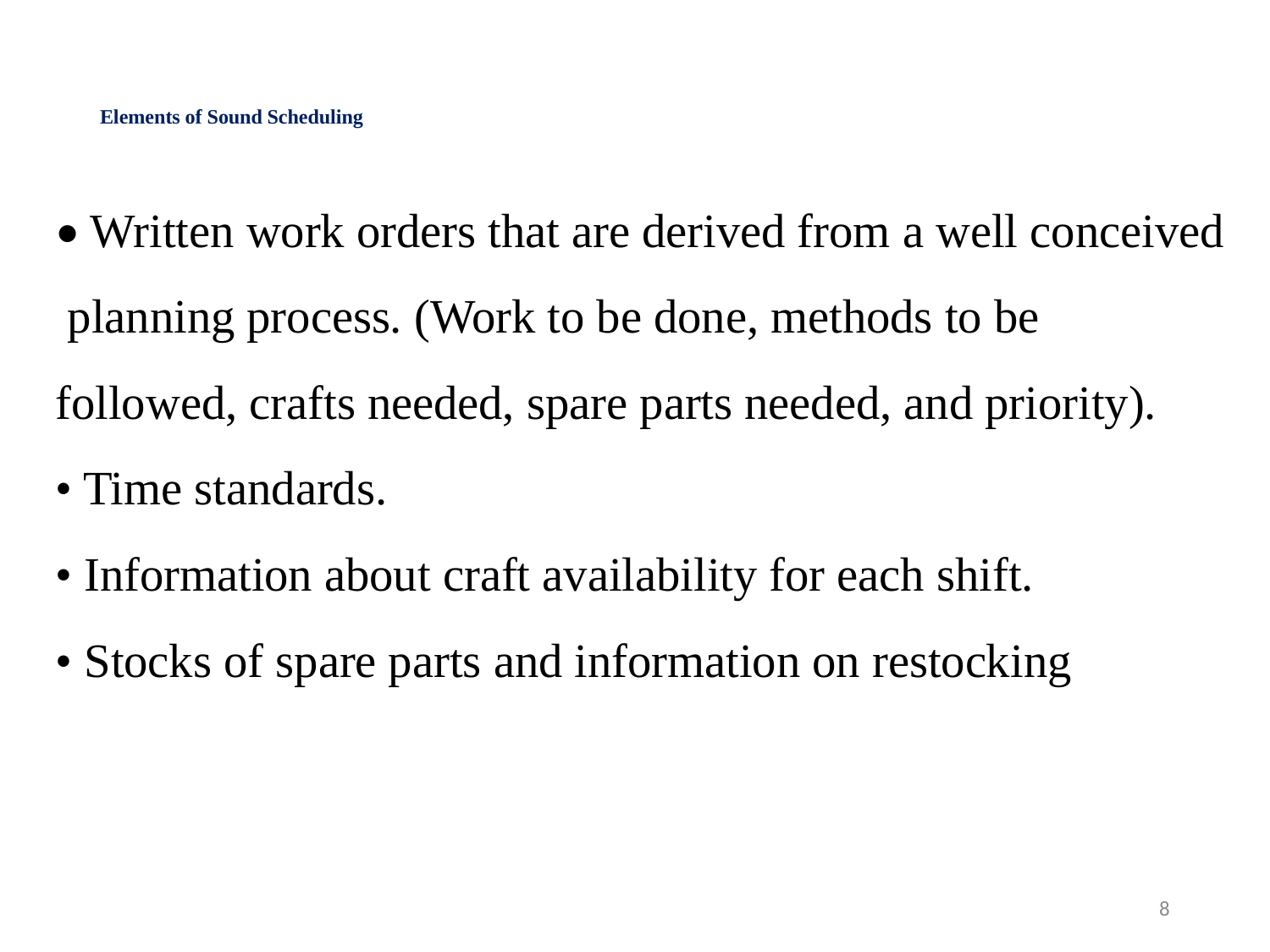

# Elements of Sound Scheduling
• Written work orders that are derived from a well conceived  planning process. (Work to be done, methods to be followed, crafts needed, spare parts needed, and priority).
• Time standards.
• Information about craft availability for each shift.
• Stocks of spare parts and information on restocking
8